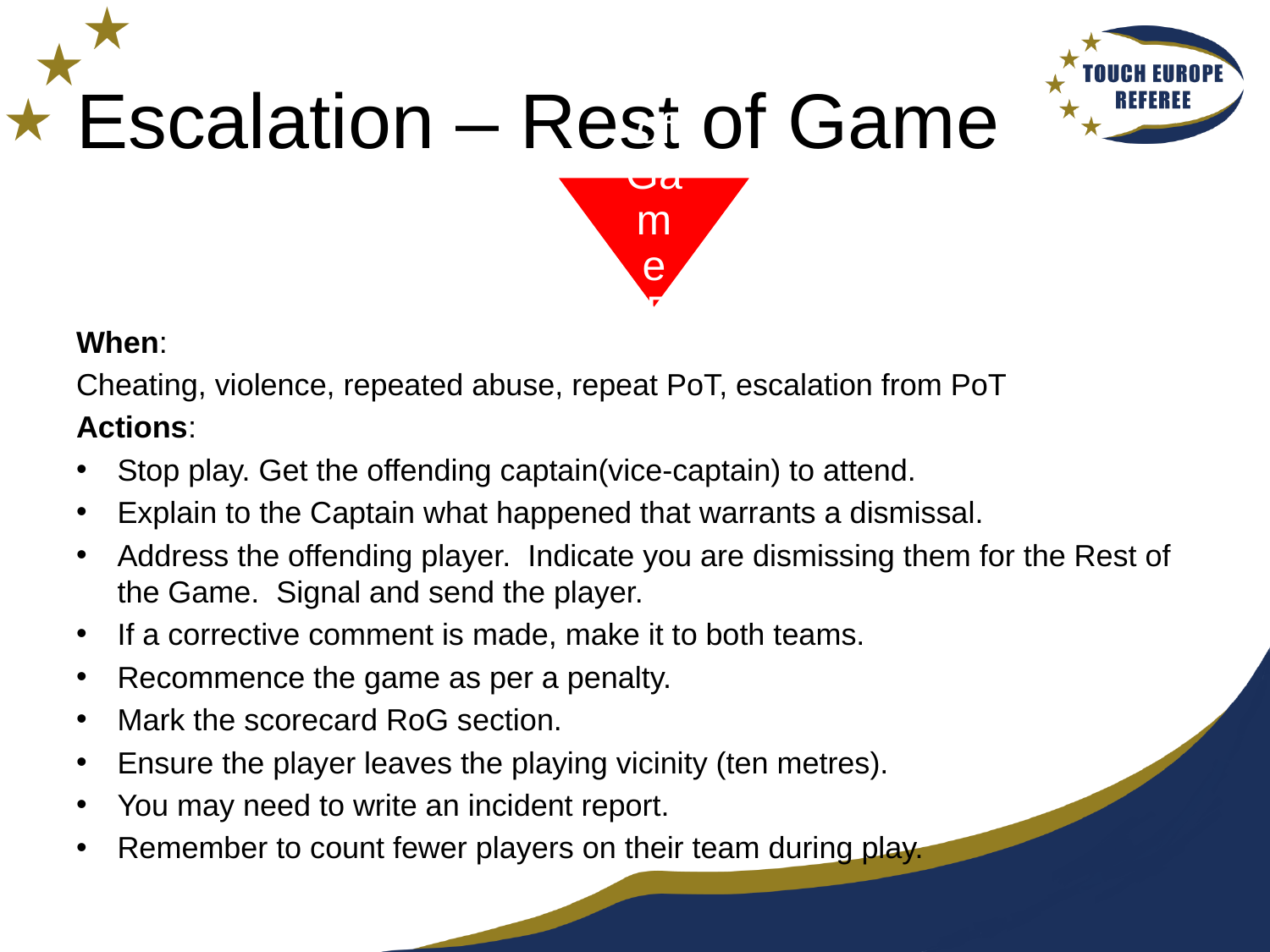

# Escalation – Rest of Game

Rest of Game (RoG)
When:
Cheating, violence, repeated abuse, repeat PoT, escalation from PoT
Actions:
Stop play. Get the offending captain(vice-captain) to attend.
Explain to the Captain what happened that warrants a dismissal.
Address the offending player.  Indicate you are dismissing them for the Rest of the Game.  Signal and send the player.
If a corrective comment is made, make it to both teams.
Recommence the game as per a penalty.
Mark the scorecard RoG section.
Ensure the player leaves the playing vicinity (ten metres).
You may need to write an incident report.
Remember to count fewer players on their team during play.